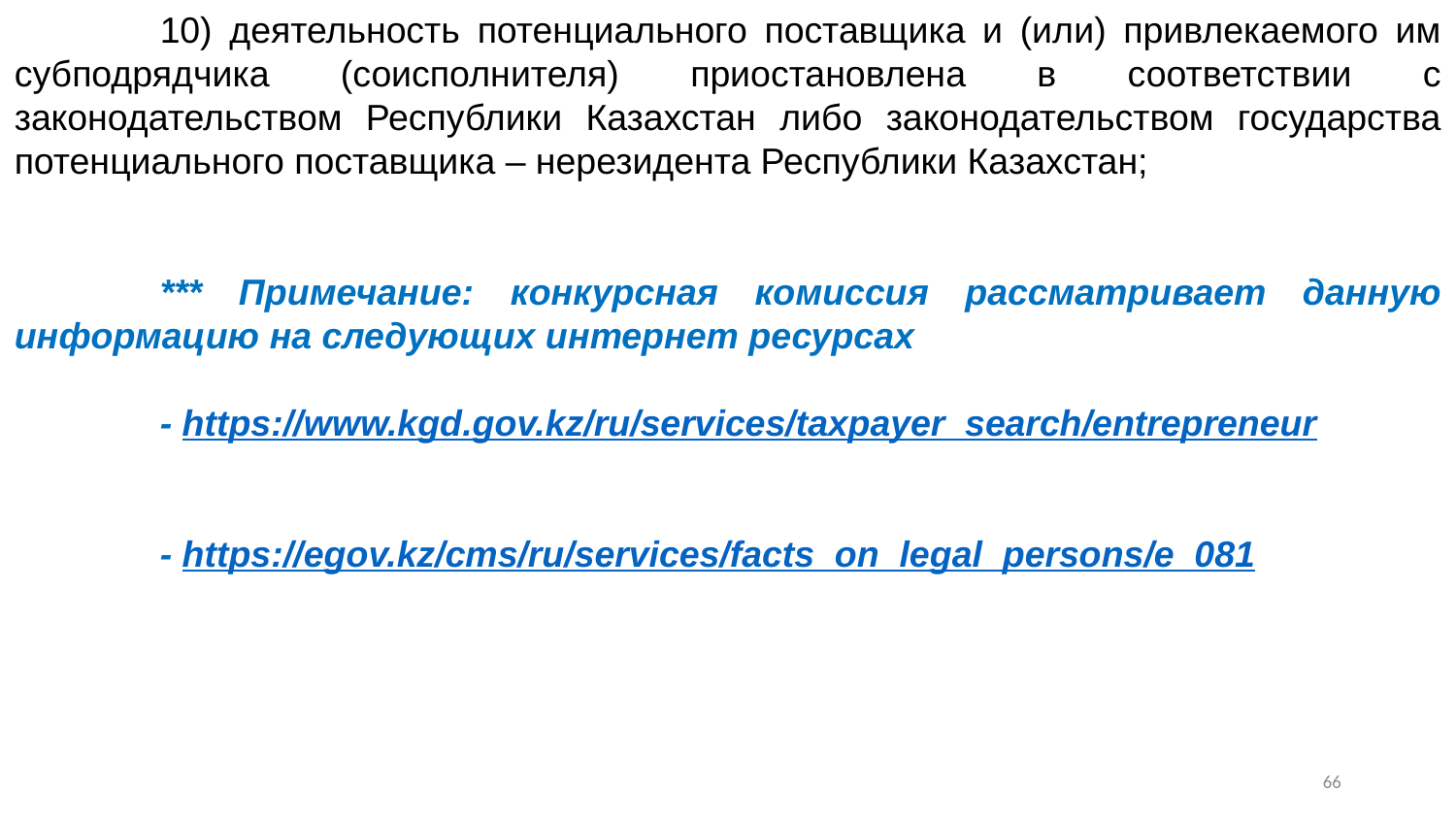

10) деятельность потенциального поставщика и (или) привлекаемого им субподрядчика (соисполнителя) приостановлена в соответствии с законодательством Республики Казахстан либо законодательством государства потенциального поставщика – нерезидента Республики Казахстан;

	*** Примечание: конкурсная комиссия рассматривает данную информацию на следующих интернет ресурсах

	- https://www.kgd.gov.kz/ru/services/taxpayer_search/entrepreneur

	- https://egov.kz/cms/ru/services/facts_on_legal_persons/e_081

66